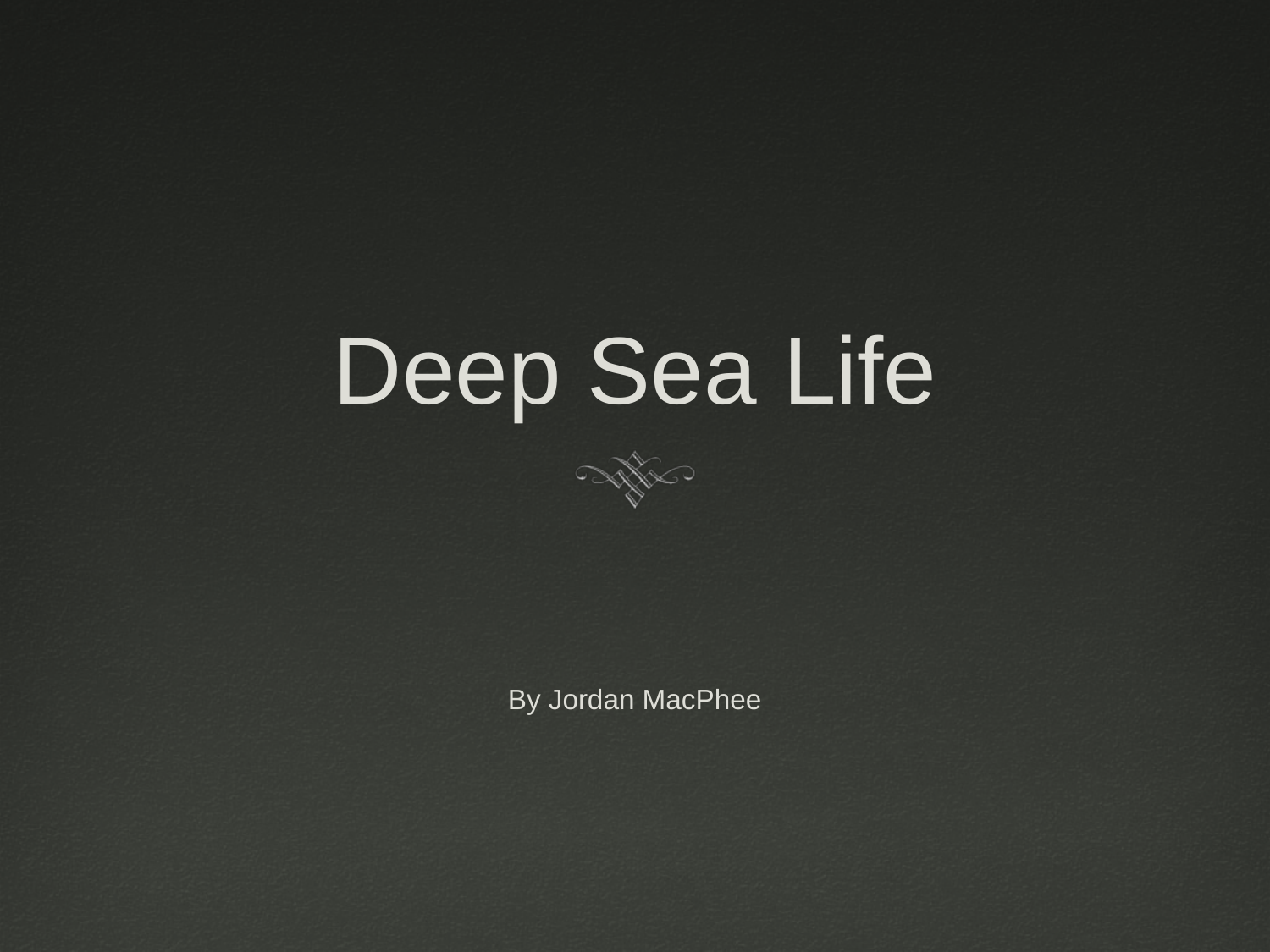

# Deep Sea Life
By Jordan MacPhee